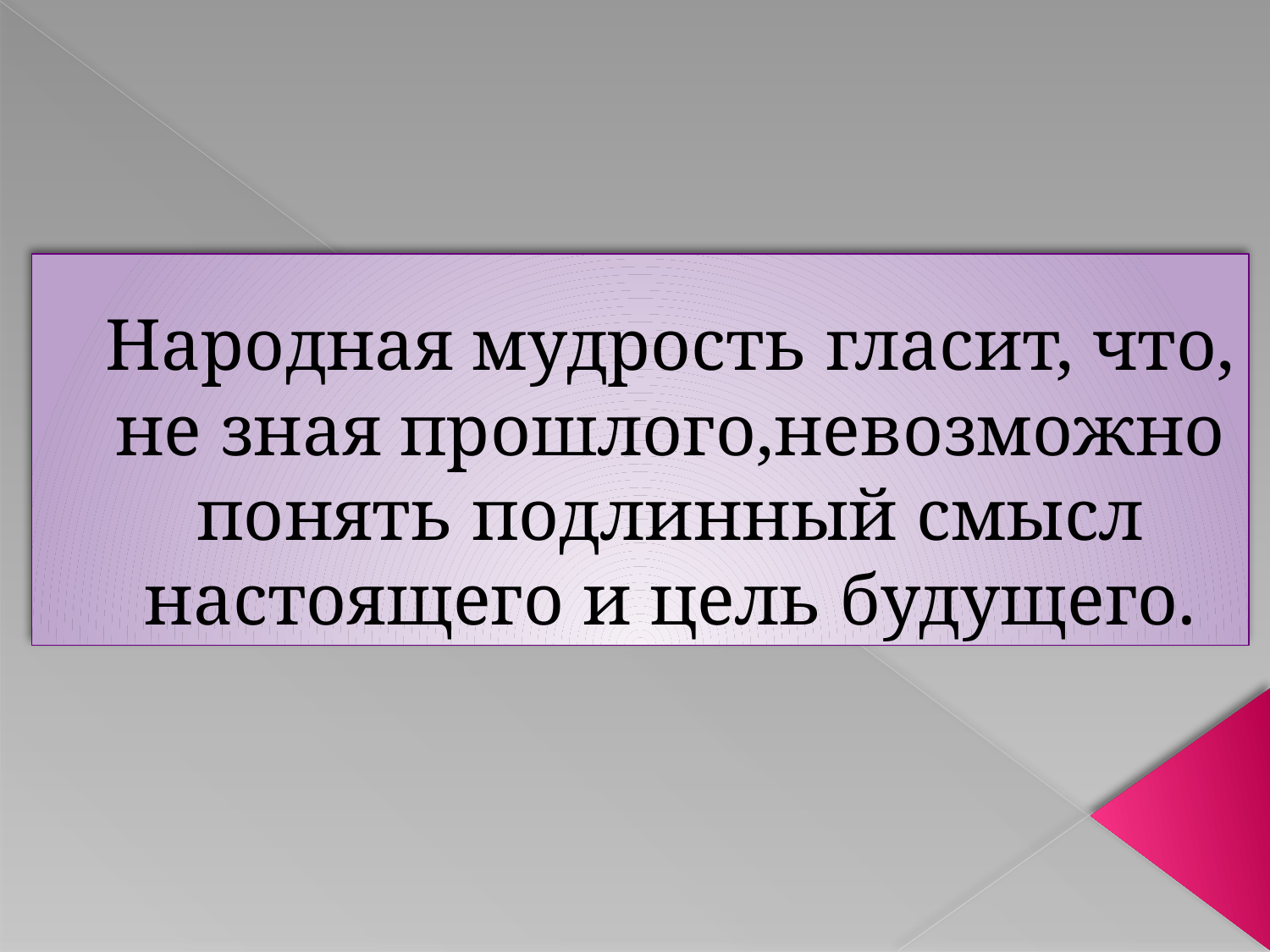

# Народная мудрость гласит, что, не зная прошлого,невозможно понять подлинный смысл настоящего и цель будущего.